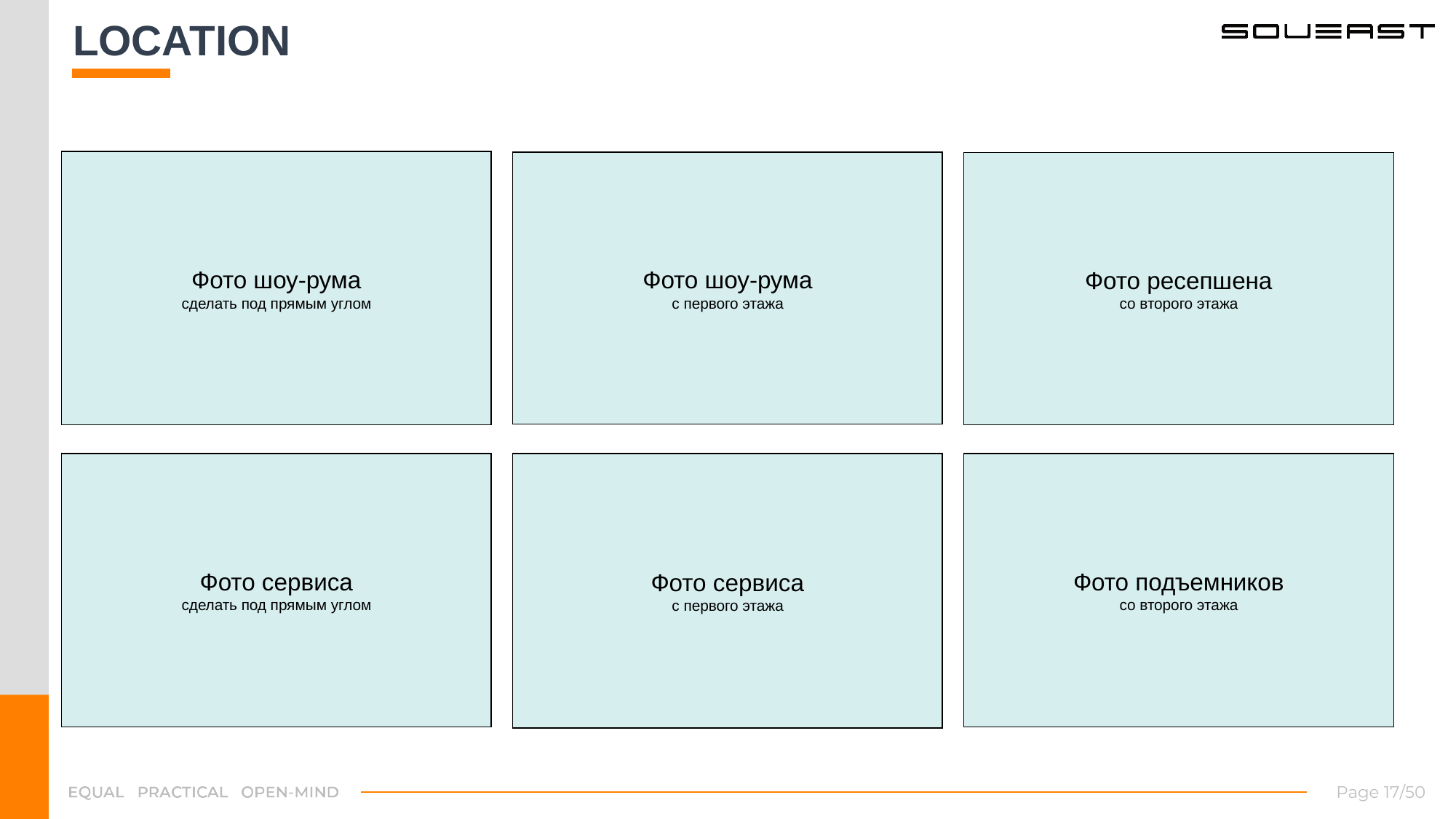

LOCATION
Фото шоу-рума
сделать под прямым углом
Фото ресепшена
со второго этажа
Фото шоу-рума
с первого этажа
Фото сервиса
сделать под прямым углом
Фото сервиса
с первого этажа
Фото подъемников
со второго этажа